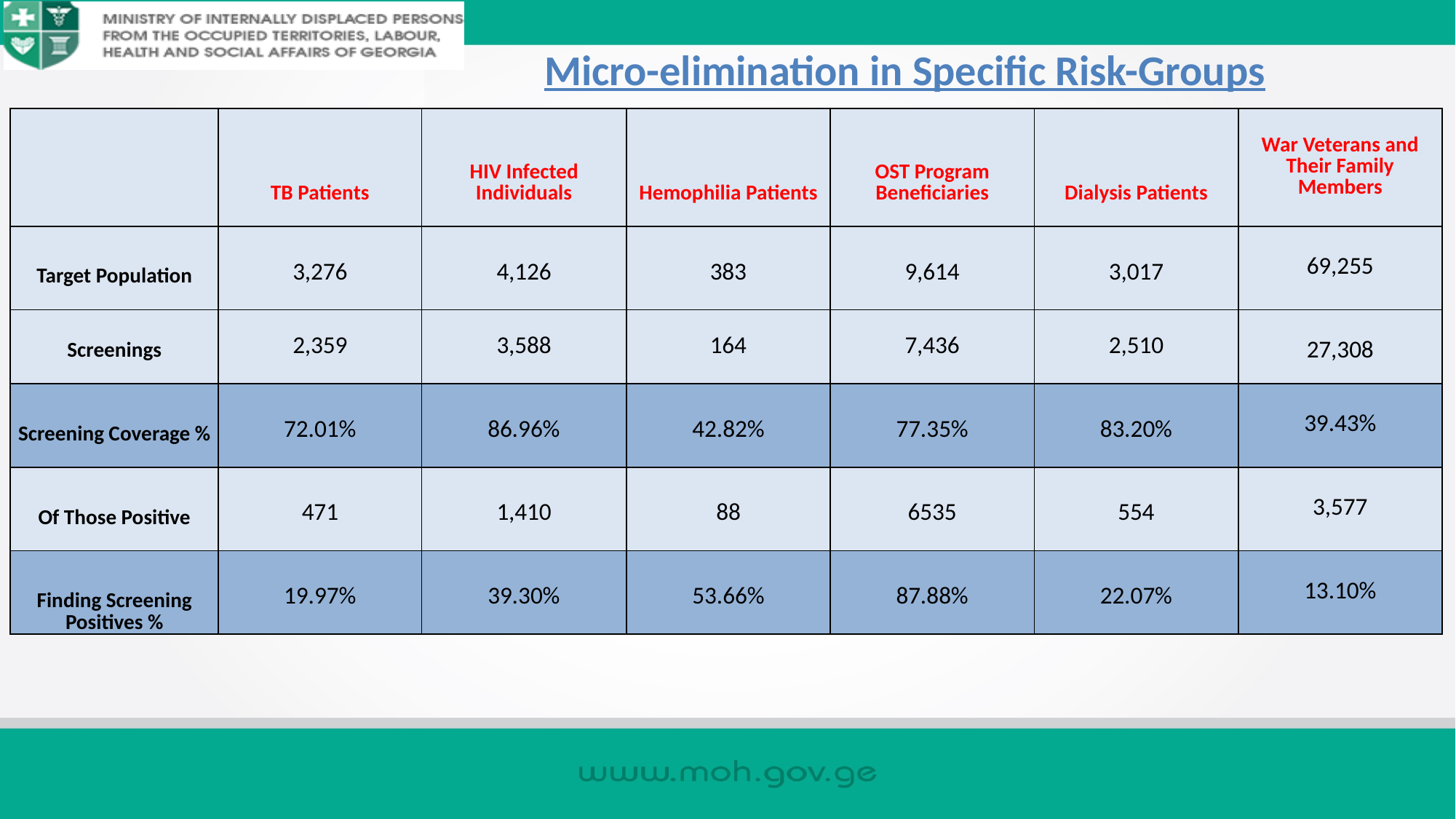

# Micro-elimination in Specific Risk-Groups
|  | TB Patients | HIV Infected Individuals | Hemophilia Patients | OST Program Beneficiaries | Dialysis Patients | War Veterans and Their Family Members |
| --- | --- | --- | --- | --- | --- | --- |
| Target Population | 3,276 | 4,126 | 383 | 9,614 | 3,017 | 69,255 |
| Screenings | 2,359 | 3,588 | 164 | 7,436 | 2,510 | 27,308 |
| Screening Coverage % | 72.01% | 86.96% | 42.82% | 77.35% | 83.20% | 39.43% |
| Of Those Positive | 471 | 1,410 | 88 | 6535 | 554 | 3,577 |
| Finding Screening Positives % | 19.97% | 39.30% | 53.66% | 87.88% | 22.07% | 13.10% |